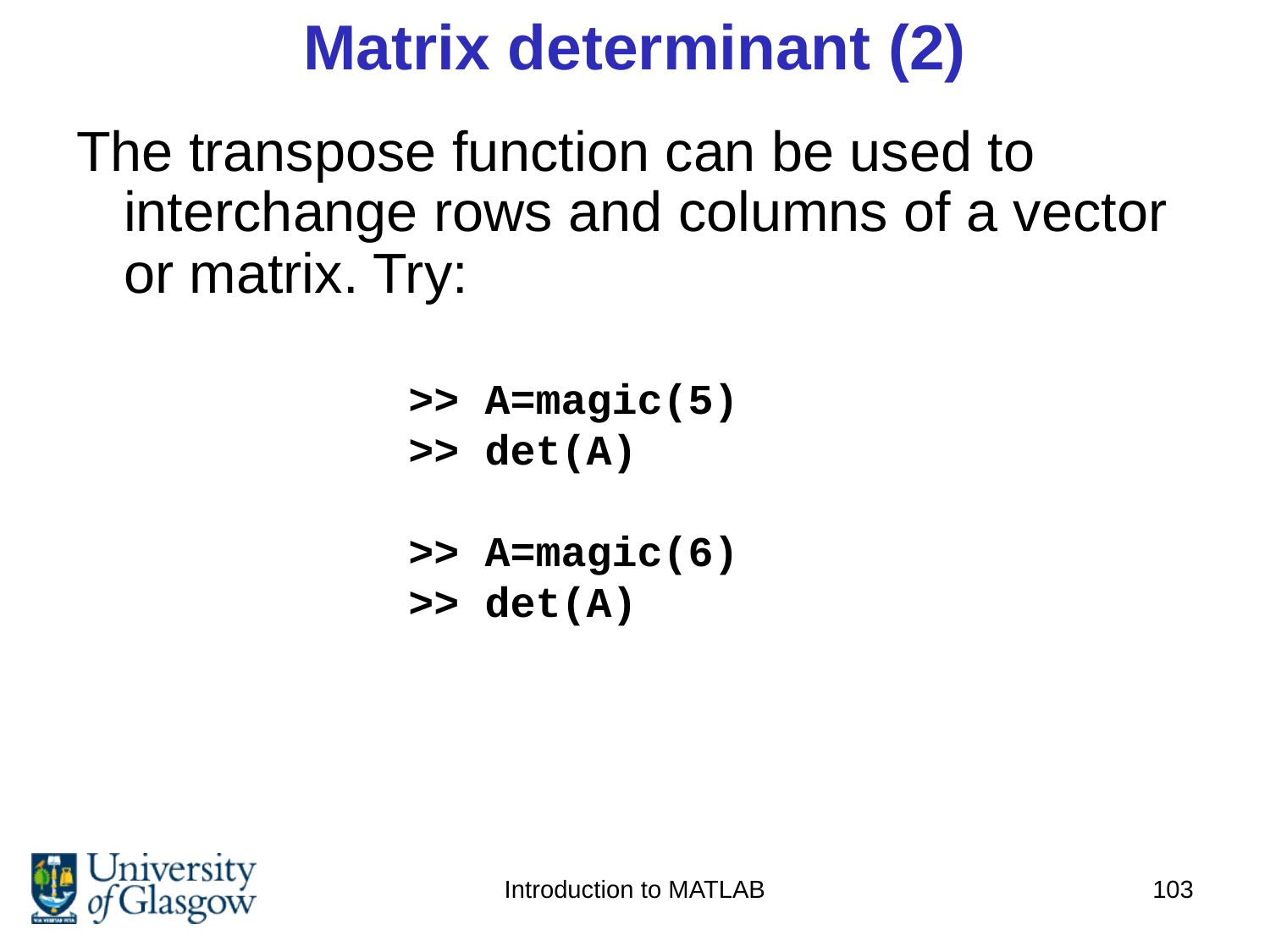

# Matrix determinant (2)
The transpose function can be used to interchange rows and columns of a vector or matrix. Try:

>> A=magic(5)
>> det(A)

>> A=magic(6)
>> det(A)

Introduction to MATLAB
103